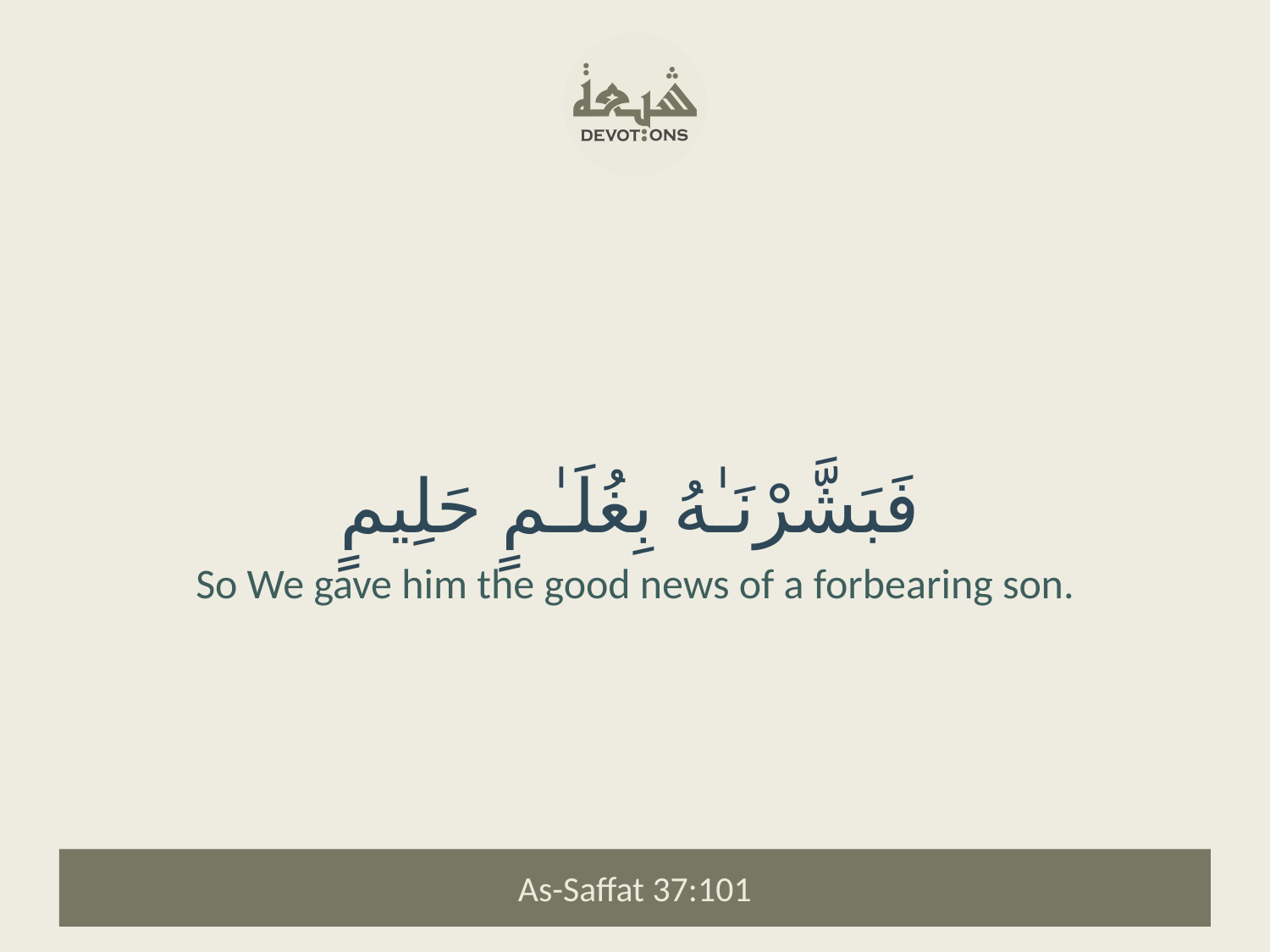

فَبَشَّرْنَـٰهُ بِغُلَـٰمٍ حَلِيمٍ
So We gave him the good news of a forbearing son.
As-Saffat 37:101